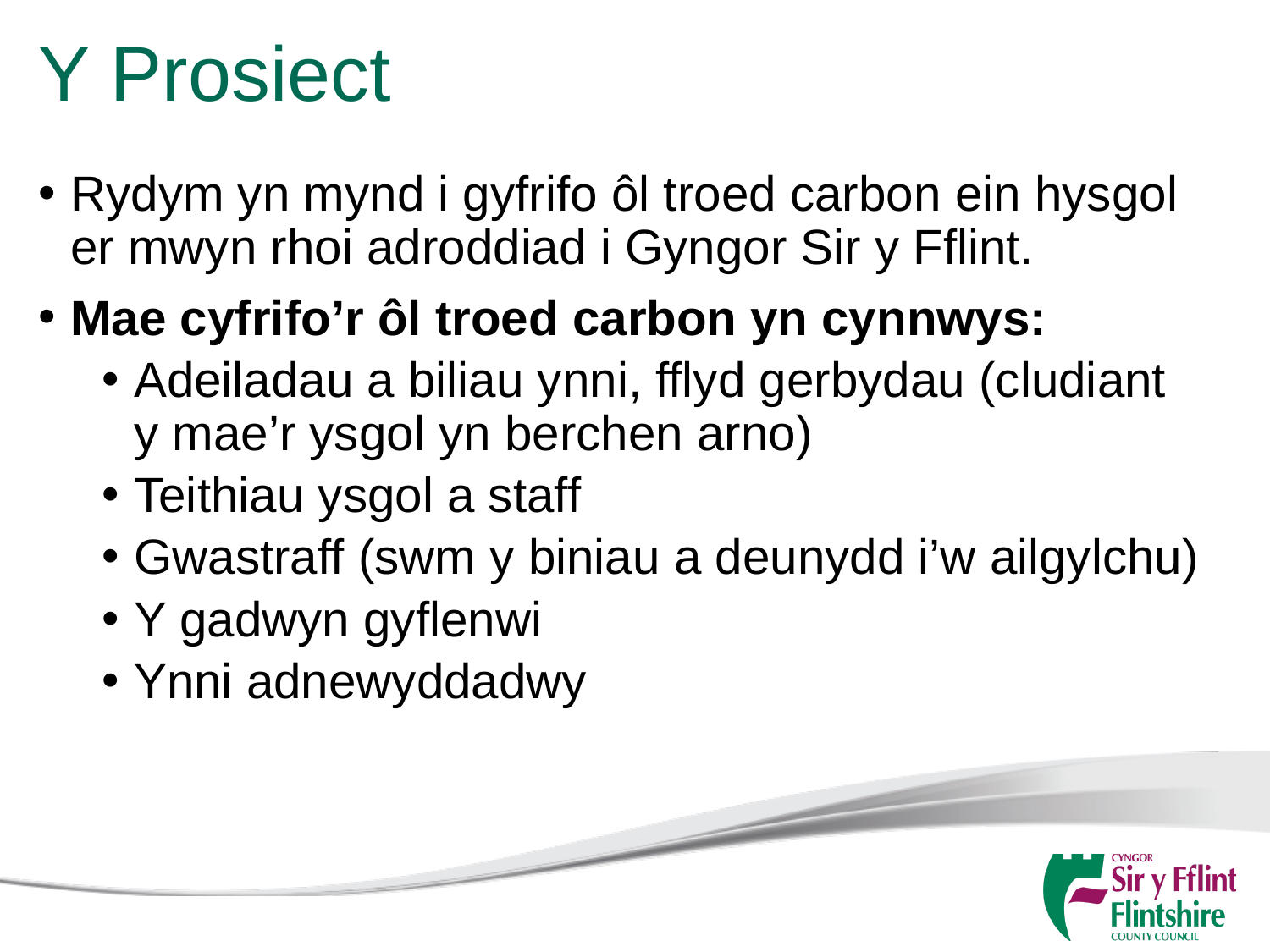

# Y Prosiect
Rydym yn mynd i gyfrifo ôl troed carbon ein hysgol er mwyn rhoi adroddiad i Gyngor Sir y Fflint.
Mae cyfrifo’r ôl troed carbon yn cynnwys:
Adeiladau a biliau ynni, fflyd gerbydau (cludiant y mae’r ysgol yn berchen arno)
Teithiau ysgol a staff
Gwastraff (swm y biniau a deunydd i’w ailgylchu)
Y gadwyn gyflenwi
Ynni adnewyddadwy